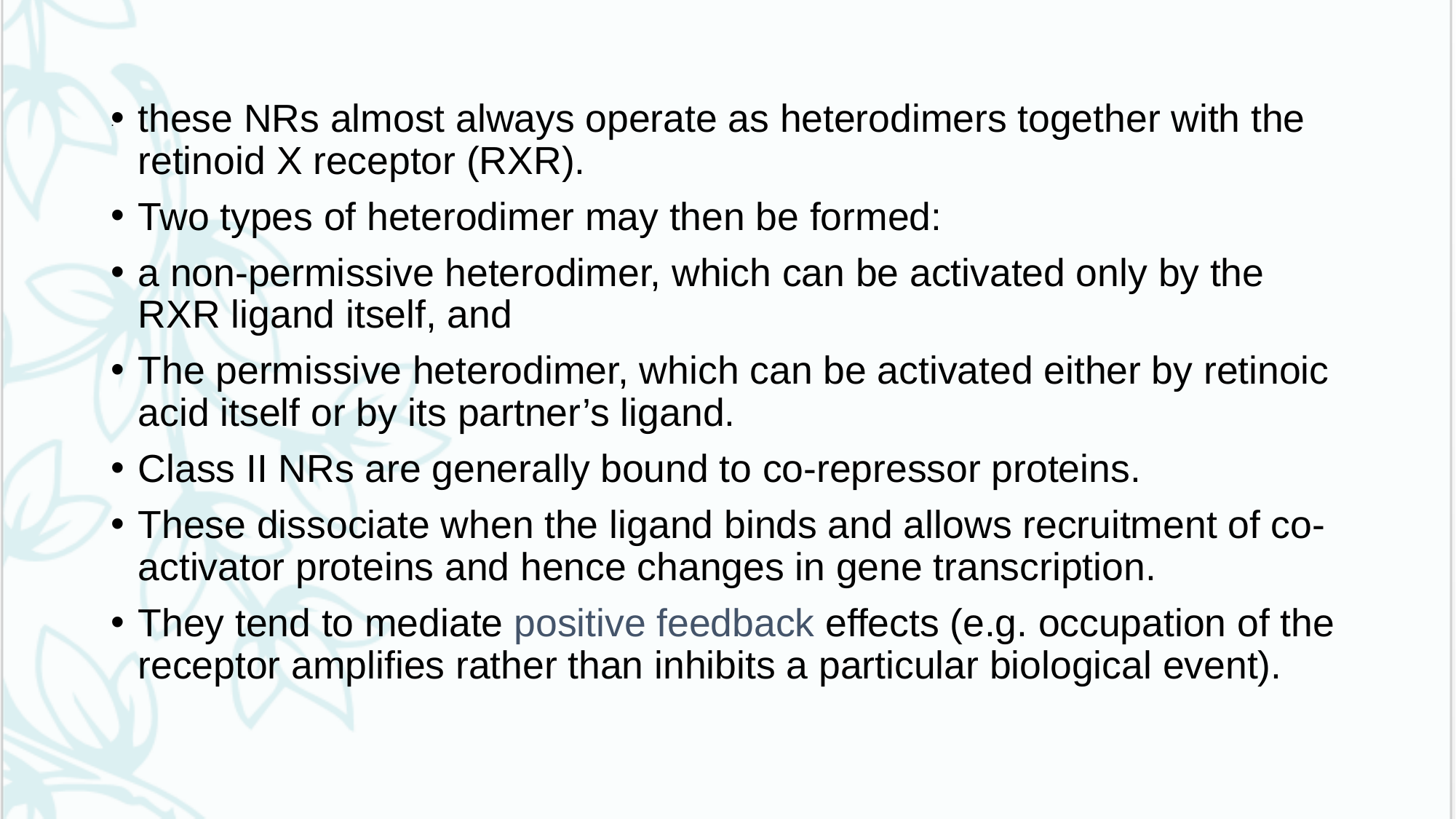

# .
these NRs almost always operate as heterodimers together with the retinoid X receptor (RXR).
Two types of heterodimer may then be formed:
a non-permissive heterodimer, which can be activated only by the RXR ligand itself, and
The permissive heterodimer, which can be activated either by retinoic acid itself or by its partner’s ligand.
Class II NRs are generally bound to co-repressor proteins.
These dissociate when the ligand binds and allows recruitment of co-activator proteins and hence changes in gene transcription.
They tend to mediate positive feedback effects (e.g. occupation of the receptor amplifies rather than inhibits a particular biological event).